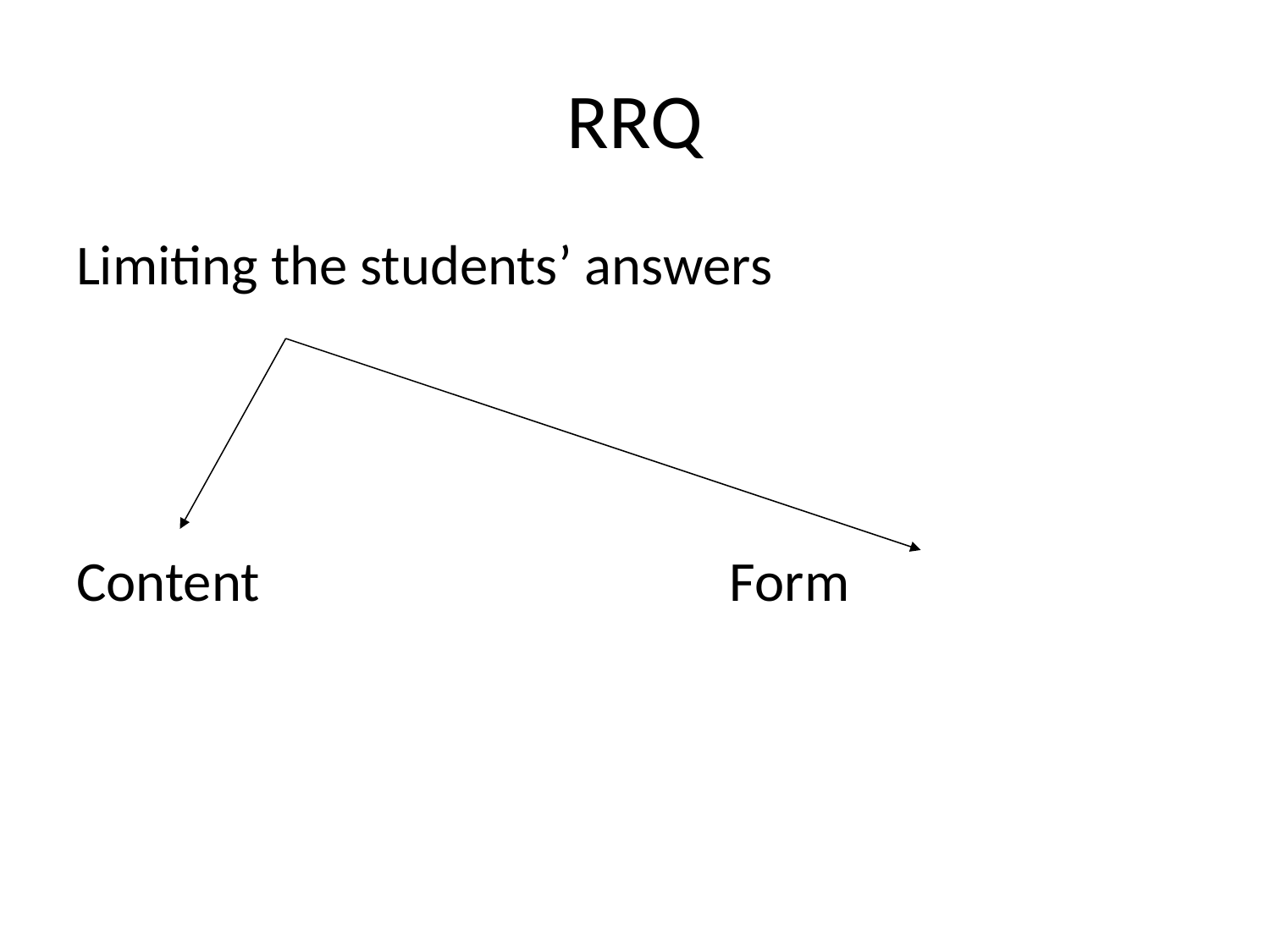

# RRQ
Limiting the students’ answers

Content                                     Form